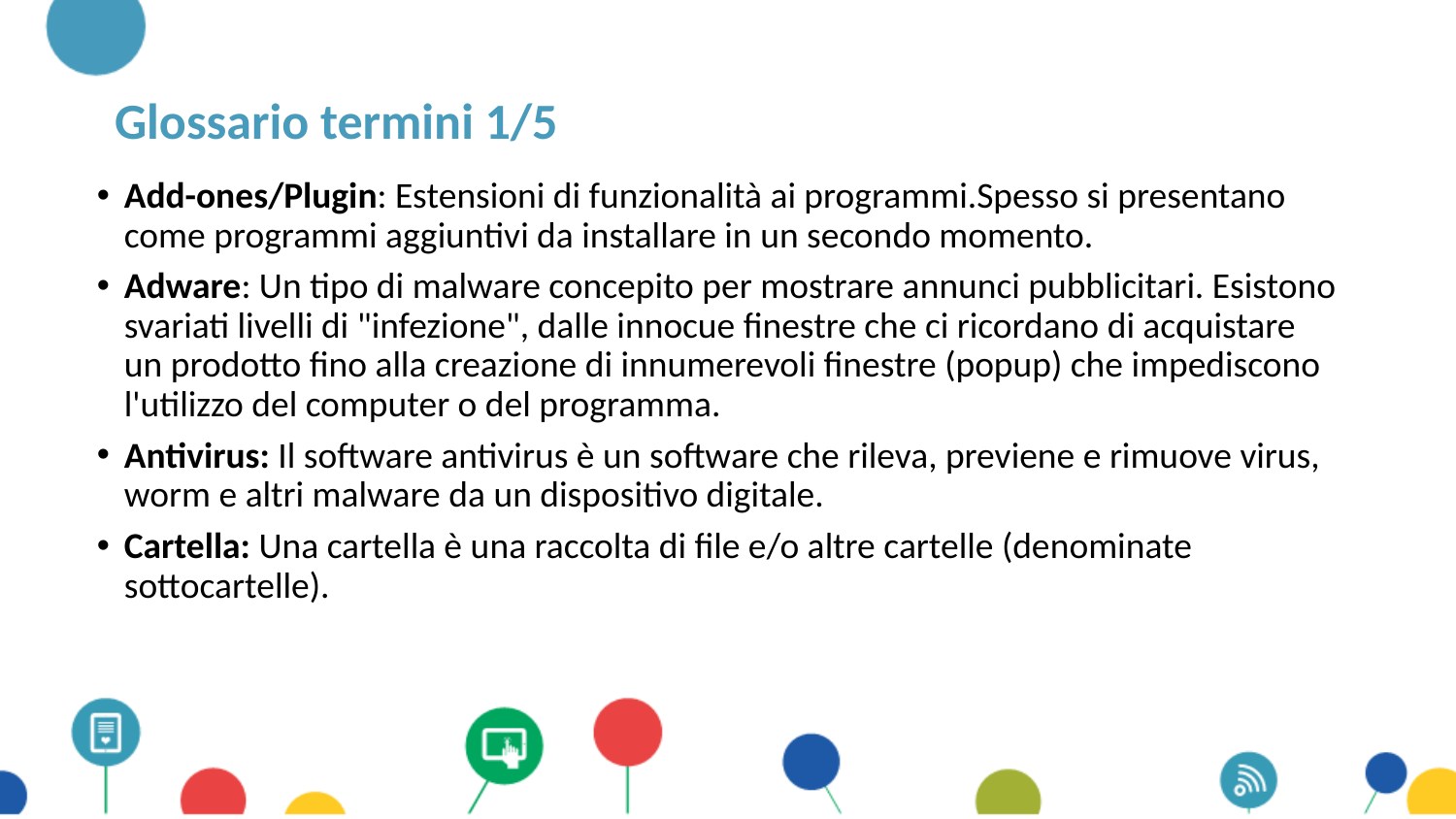

# Glossario termini 1/5
Add-ones/Plugin: Estensioni di funzionalità ai programmi.Spesso si presentano come programmi aggiuntivi da installare in un secondo momento.
Adware: Un tipo di malware concepito per mostrare annunci pubblicitari. Esistono svariati livelli di "infezione", dalle innocue finestre che ci ricordano di acquistare un prodotto fino alla creazione di innumerevoli finestre (popup) che impediscono l'utilizzo del computer o del programma.
Antivirus: Il software antivirus è un software che rileva, previene e rimuove virus, worm e altri malware da un dispositivo digitale.
Cartella: Una cartella è una raccolta di file e/o altre cartelle (denominate sottocartelle).